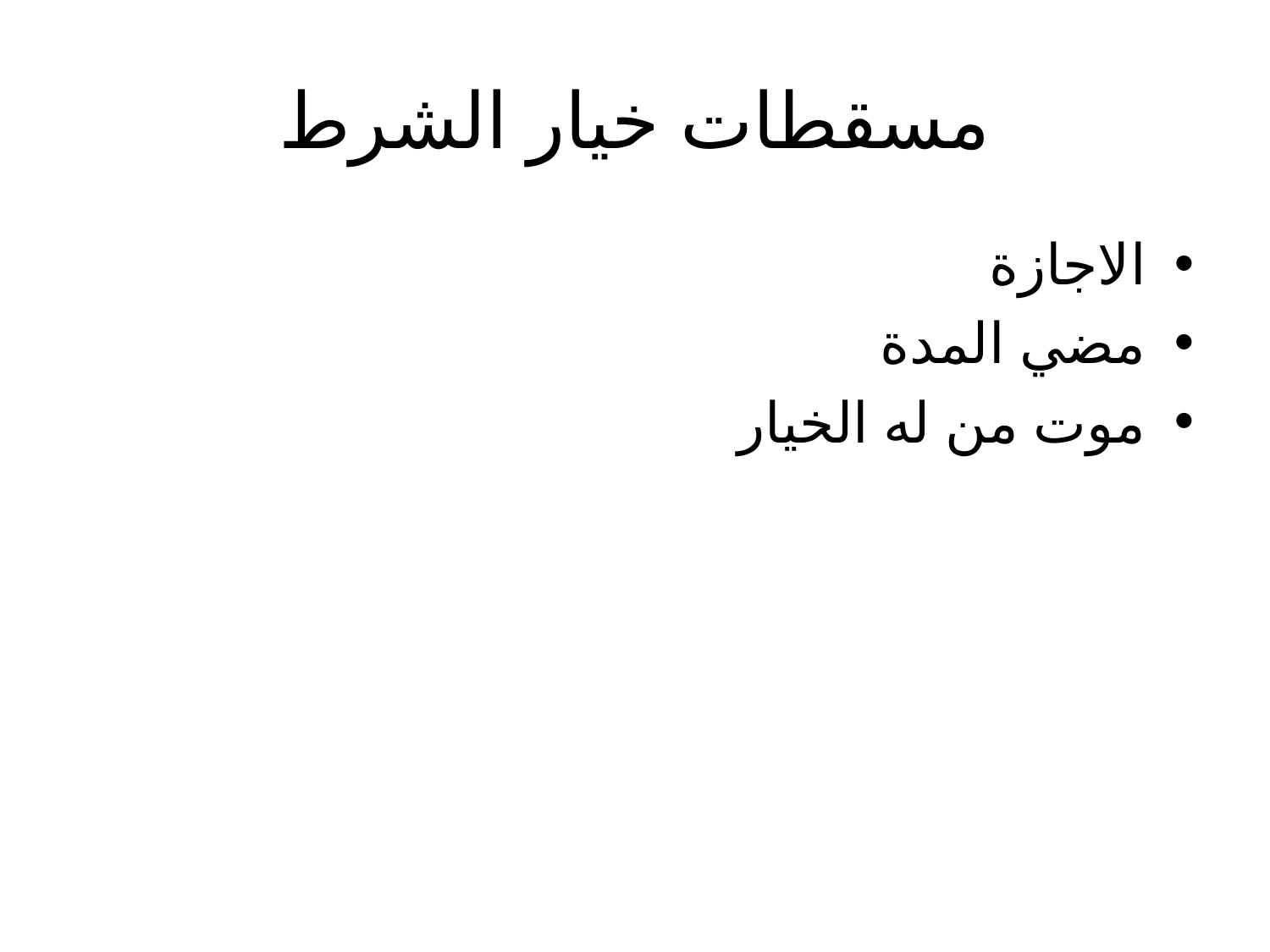

# مسقطات خيار الشرط
الاجازة
مضي المدة
موت من له الخيار